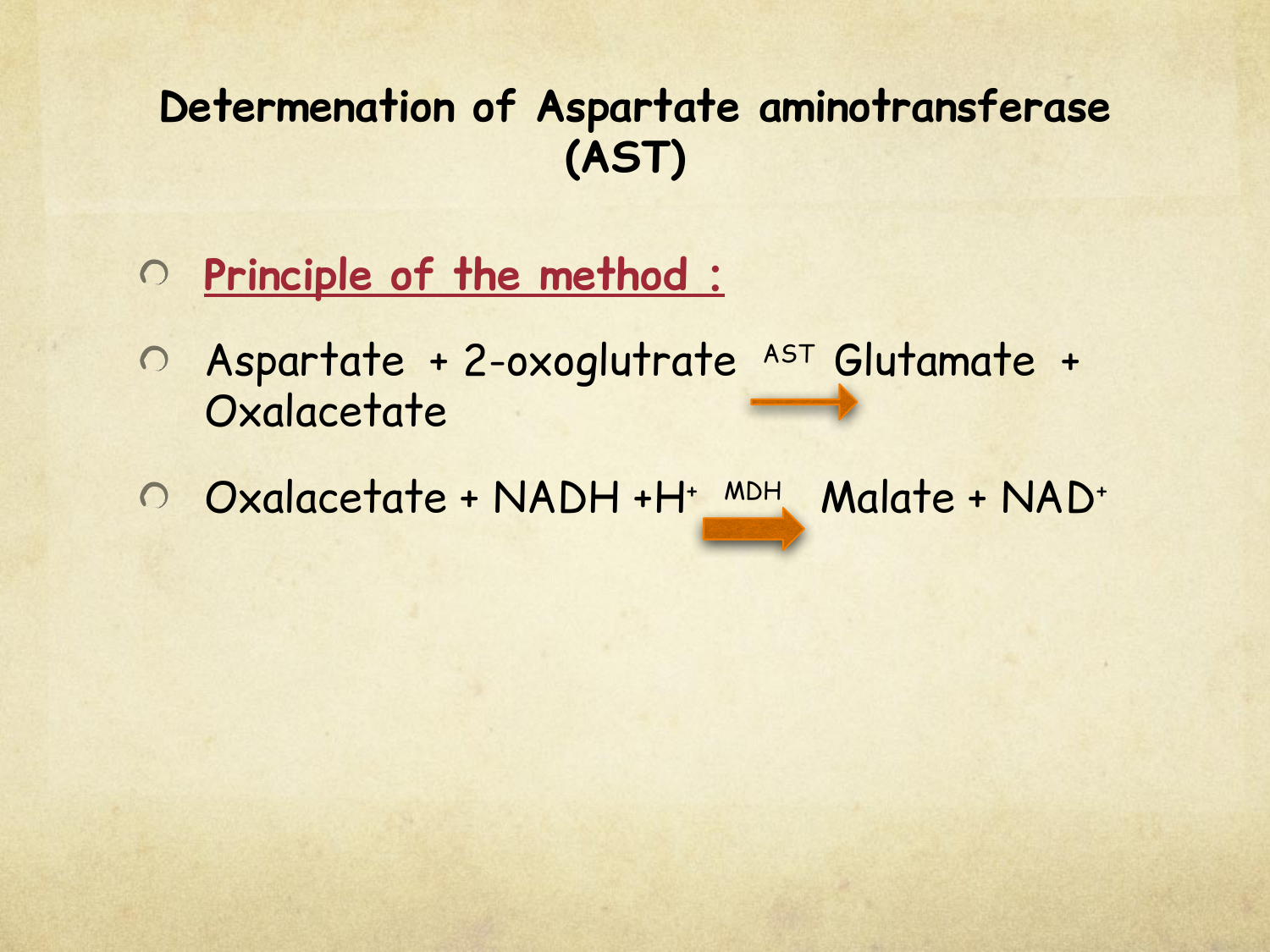

# Determenation of Aspartate aminotransferase (AST)
Principle of the method :
Aspartate  + 2-oxoglutrate  AST  Glutamate  + Oxalacetate
Oxalacetate + NADH +H+  MDH   Malate + NAD+